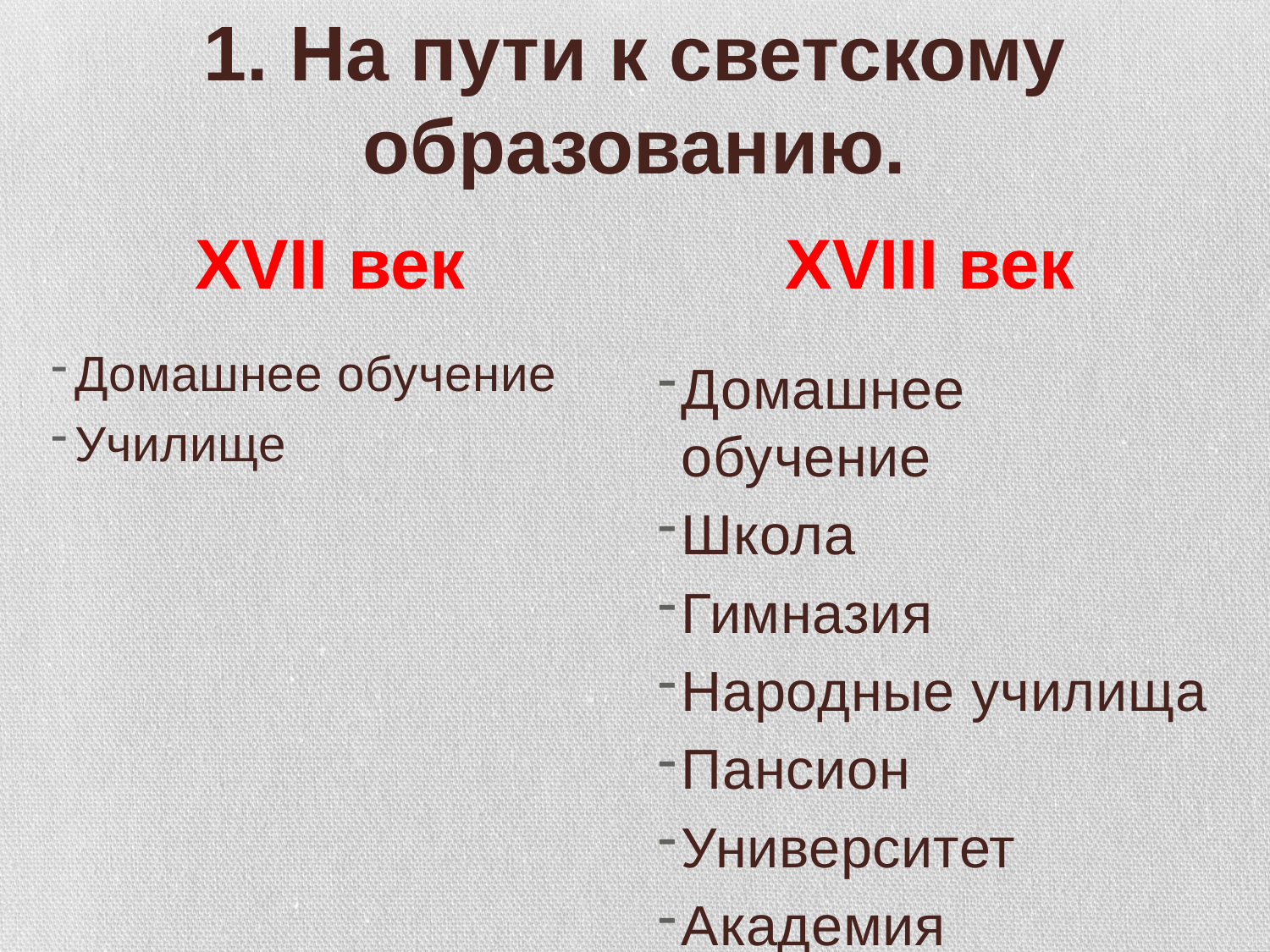

# 1. На пути к светскому образованию.
XVII век
XVIII век
Домашнее обучение
Училище
Домашнее обучение
Школа
Гимназия
Народные училища
Пансион
Университет
Академия